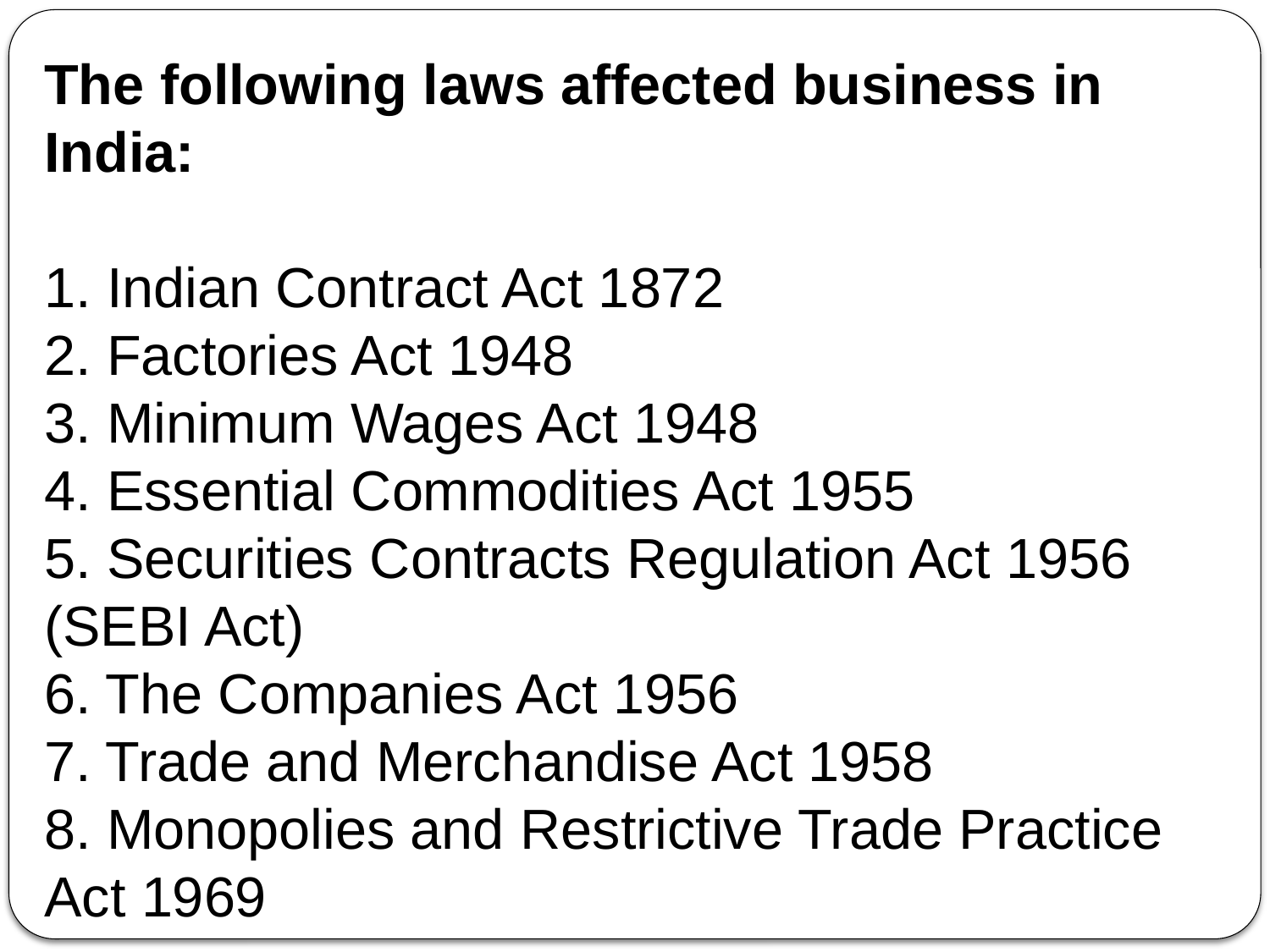

The following laws affected business in India:

1. Indian Contract Act 1872
2. Factories Act 1948
3. Minimum Wages Act 1948
4. Essential Commodities Act 1955
5. Securities Contracts Regulation Act 1956 (SEBI Act)
6. The Companies Act 1956
7. Trade and Merchandise Act 1958
8. Monopolies and Restrictive Trade Practice Act 1969